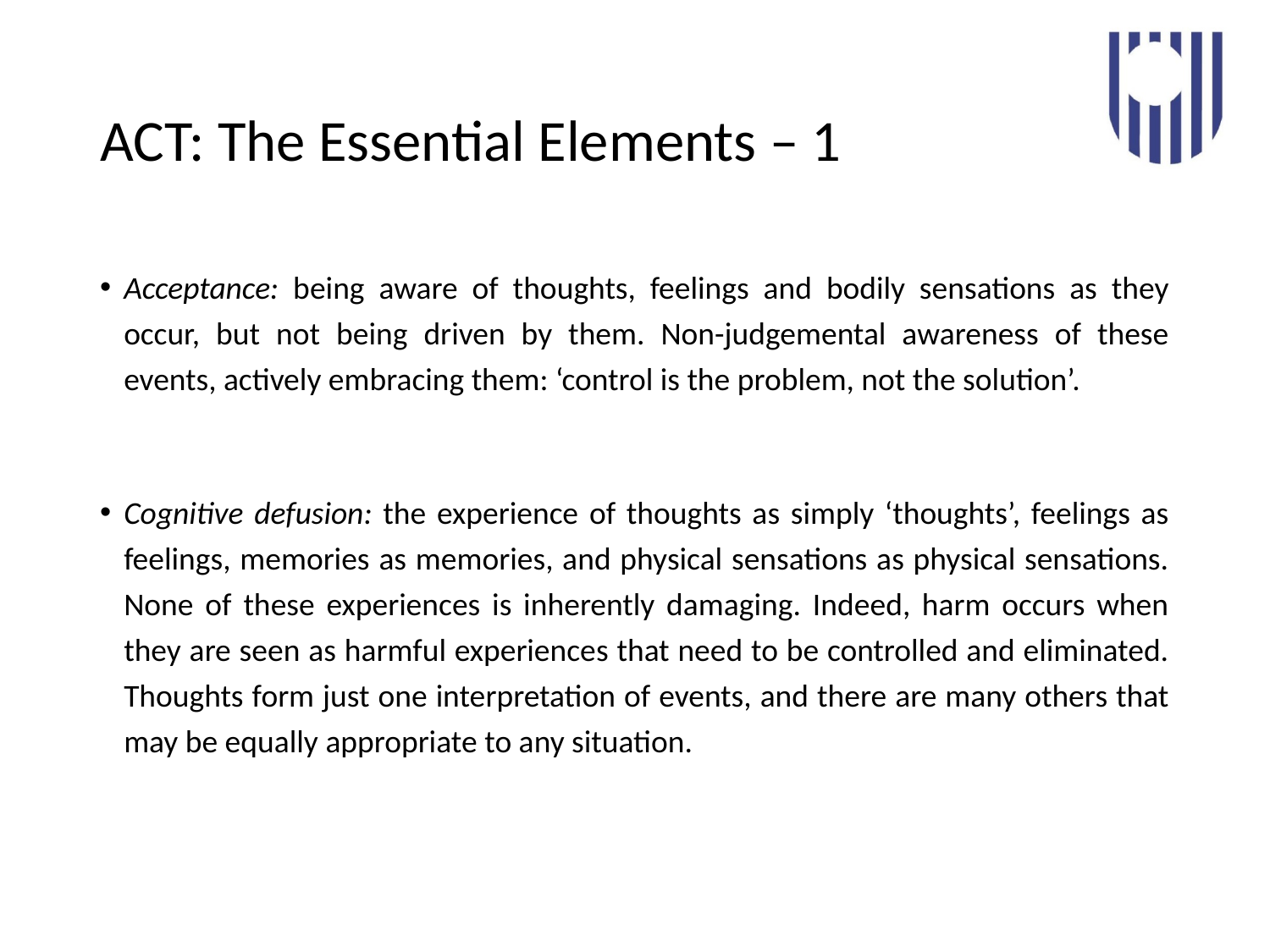

# ACT: The Essential Elements – 1
Acceptance: being aware of thoughts, feelings and bodily sensations as they occur, but not being driven by them. Non-judgemental awareness of these events, actively embracing them: ‘control is the problem, not the solution’.

Cognitive defusion: the experience of thoughts as simply ‘thoughts’, feelings as feelings, memories as memories, and physical sensations as physical sensations. None of these experiences is inherently damaging. Indeed, harm occurs when they are seen as harmful experiences that need to be controlled and eliminated. Thoughts form just one interpretation of events, and there are many others that may be equally appropriate to any situation.